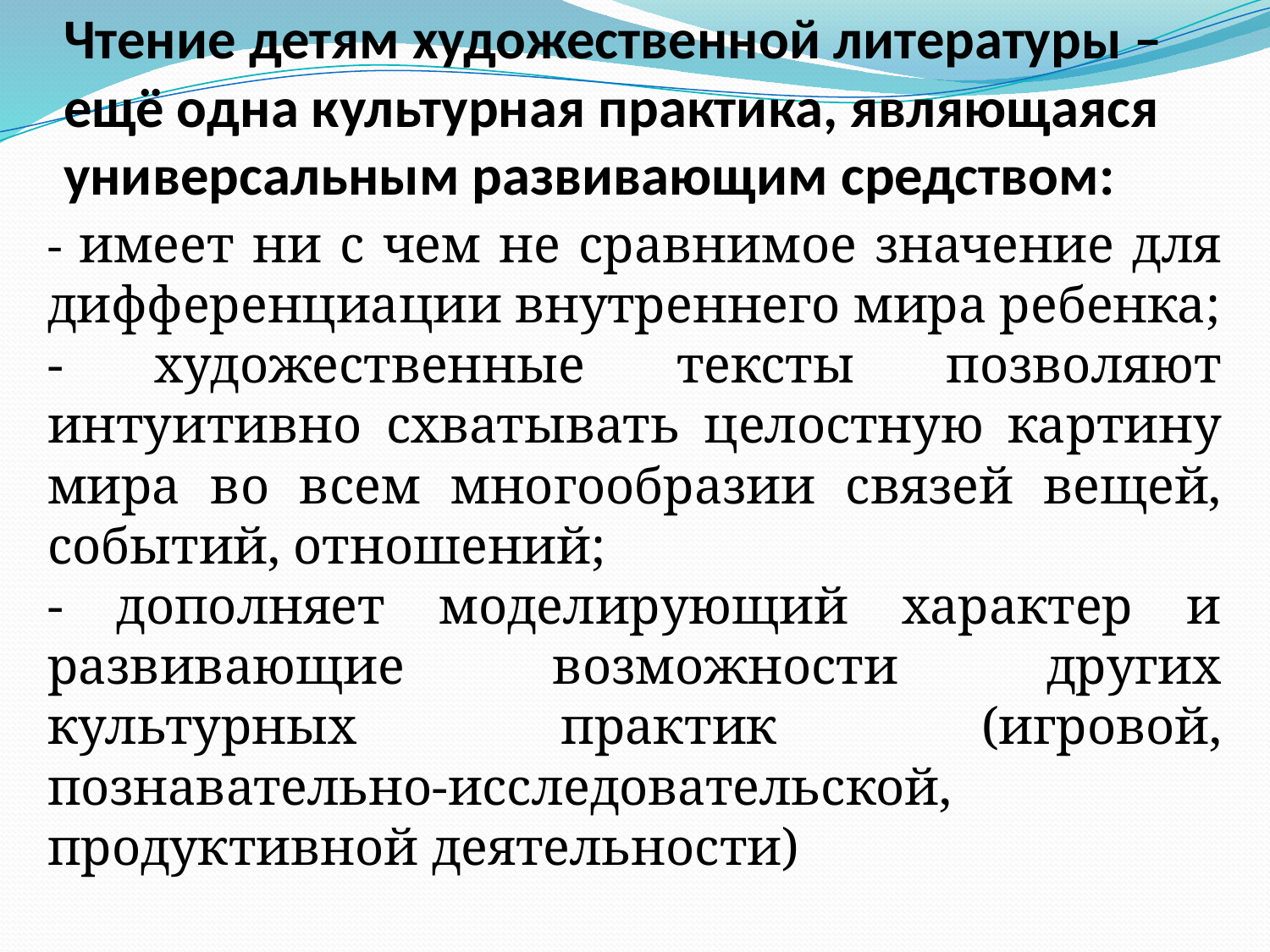

# Чтение детям художественной литературы – ещё одна культурная практика, являющаяся универсальным развивающим средством:
- имеет ни с чем не сравнимое значение для дифференциации внутреннего мира ребенка;
- художественные тексты позволяют интуитивно схватывать целостную картину мира во всем многообразии связей вещей, событий, отношений;
- дополняет моделирующий характер и развивающие возможности других культурных практик (игровой, познавательно-исследовательской, продуктивной деятельности)